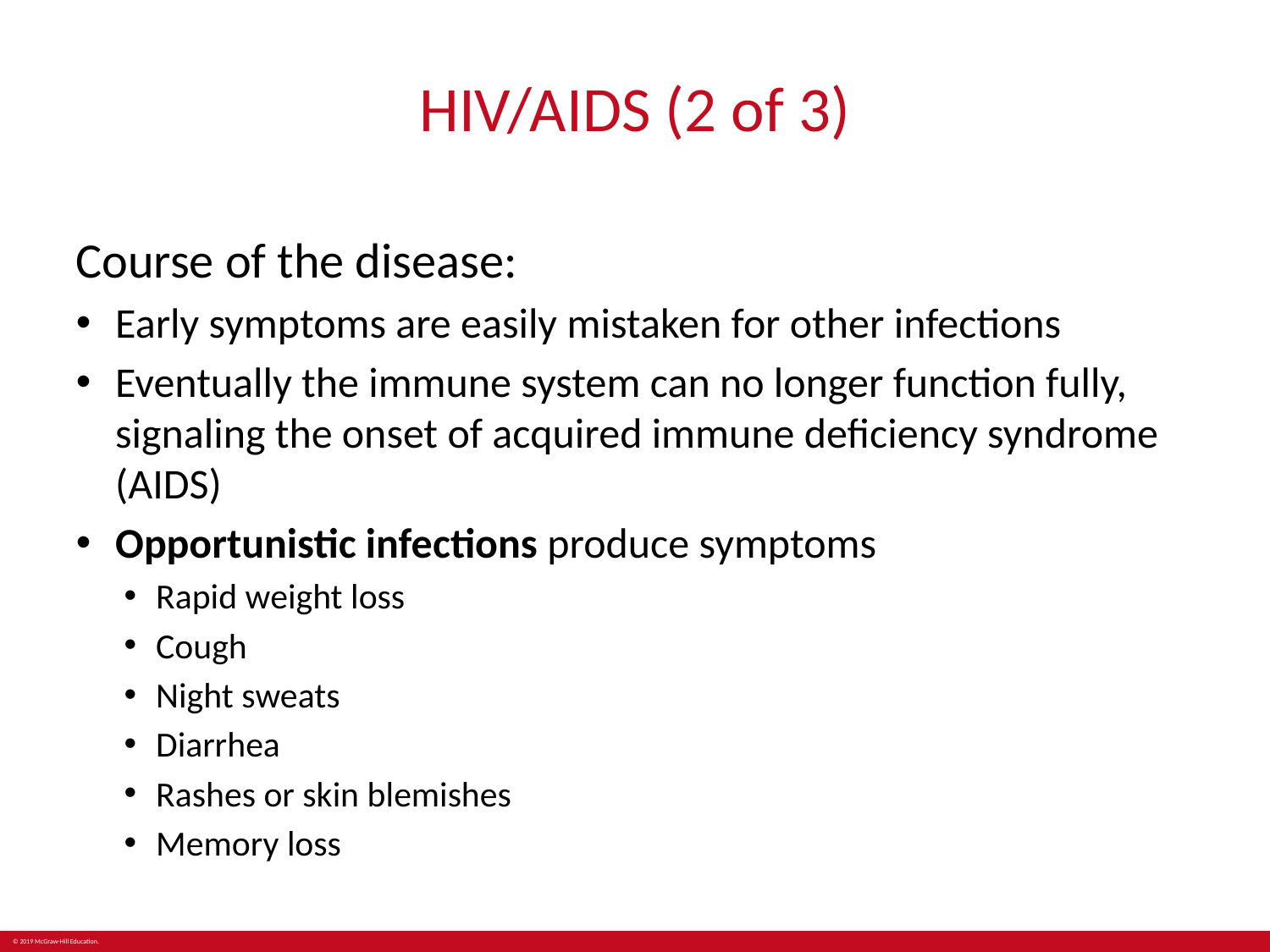

# HIV/AIDS (2 of 3)
Course of the disease:
Early symptoms are easily mistaken for other infections
Eventually the immune system can no longer function fully, signaling the onset of acquired immune deficiency syndrome (AIDS)
Opportunistic infections produce symptoms
Rapid weight loss
Cough
Night sweats
Diarrhea
Rashes or skin blemishes
Memory loss